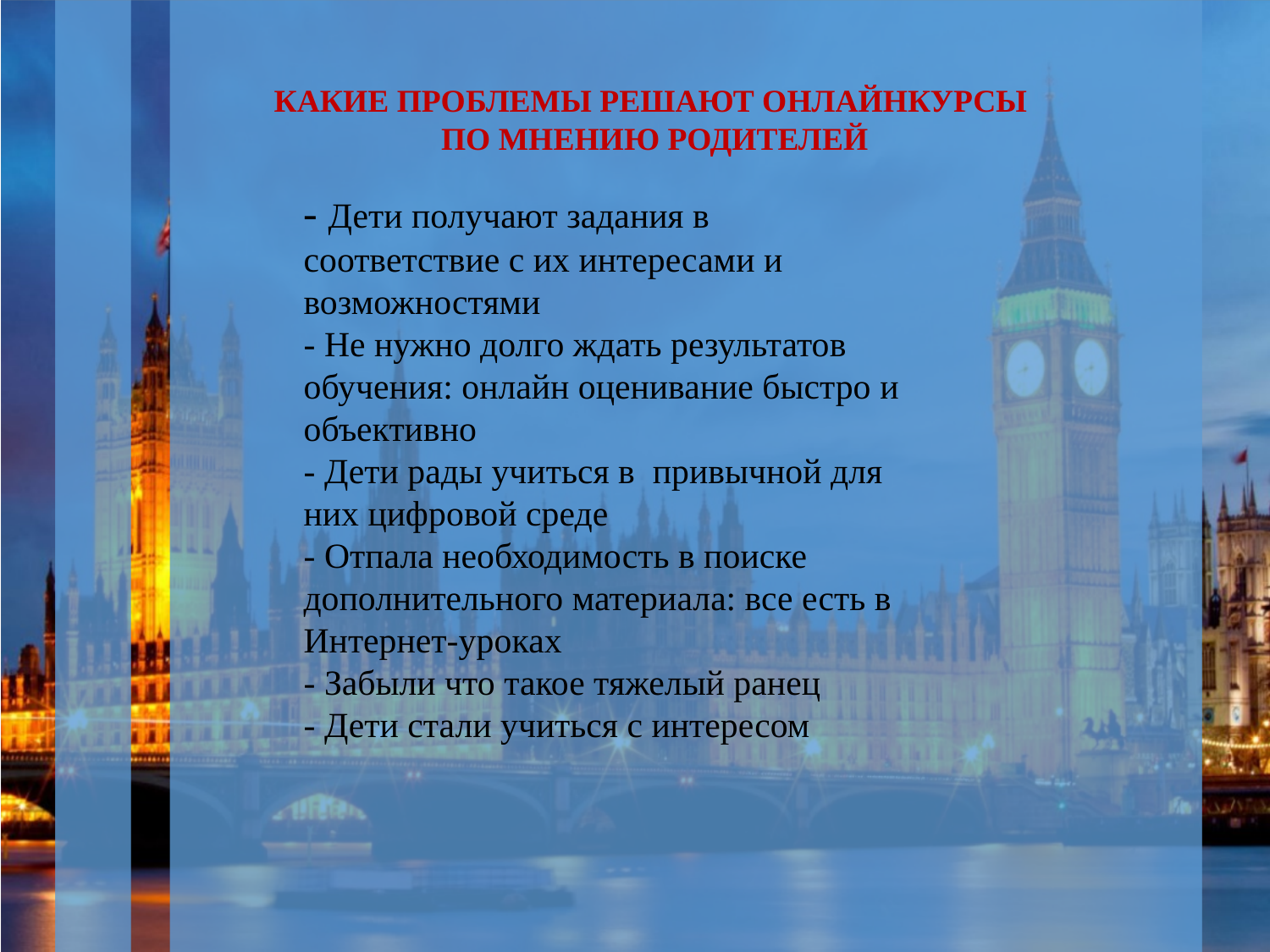

КАКИЕ ПРОБЛЕМЫ РЕШАЮТ ОНЛАЙНКУРСЫ
 ПО МНЕНИЮ РОДИТЕЛЕЙ
- Дети получают задания в соответствие с их интересами и возможностями
- Не нужно долго ждать результатов обучения: онлайн оценивание быстро и объективно
- Дети рады учиться в  привычной для них цифровой среде
- Отпала необходимость в поиске дополнительного материала: все есть в Интернет-уроках
- Забыли что такое тяжелый ранец
- Дети стали учиться с интересом